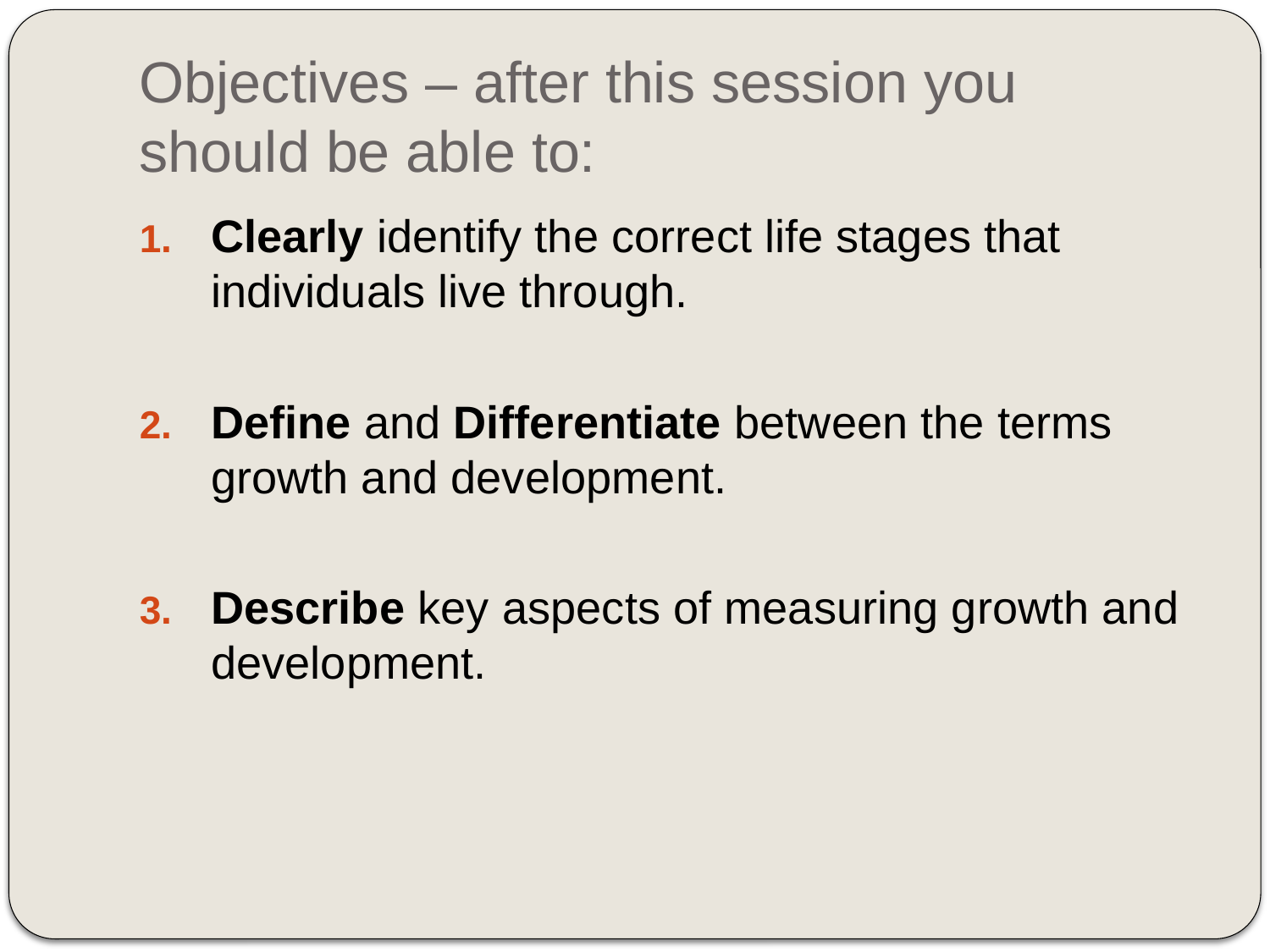

# Objectives – after this session you should be able to:
Clearly identify the correct life stages that individuals live through.

Define and Differentiate between the terms growth and development.

Describe key aspects of measuring growth and development.